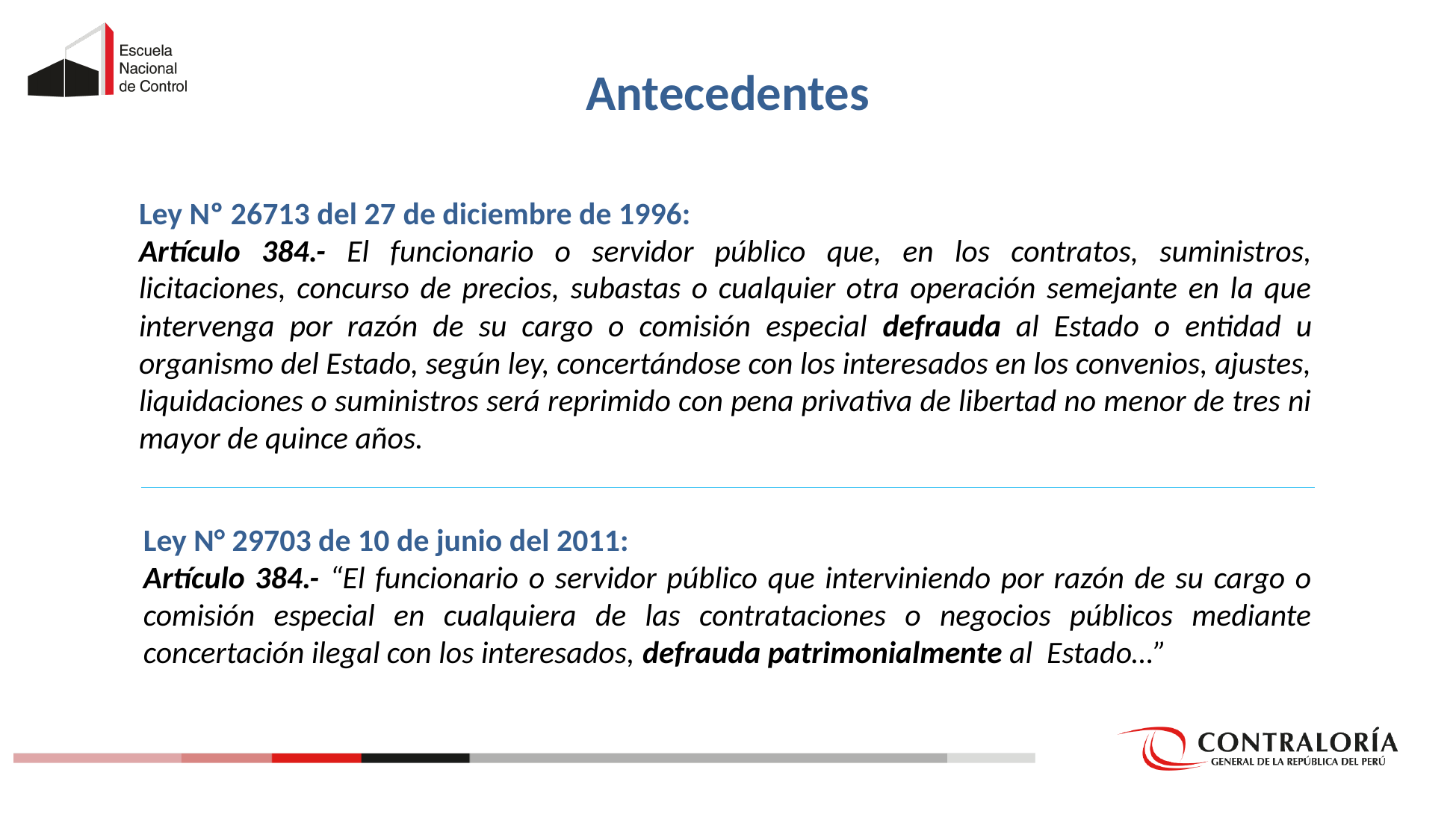

Antecedentes
Ley Nº 26713 del 27 de diciembre de 1996:
Artículo 384.- El funcionario o servidor público que, en los contratos, suministros, licitaciones, concurso de precios, subastas o cualquier otra operación semejante en la que intervenga por razón de su cargo o comisión especial defrauda al Estado o entidad u organismo del Estado, según ley, concertándose con los interesados en los convenios, ajustes, liquidaciones o suministros será reprimido con pena privativa de libertad no menor de tres ni mayor de quince años.

Ley N° 29703 de 10 de junio del 2011:
Artículo 384.- “El funcionario o servidor público que interviniendo por razón de su cargo o comisión especial en cualquiera de las contrataciones o negocios públicos mediante concertación ilegal con los interesados, defrauda patrimonialmente al  Estado…”